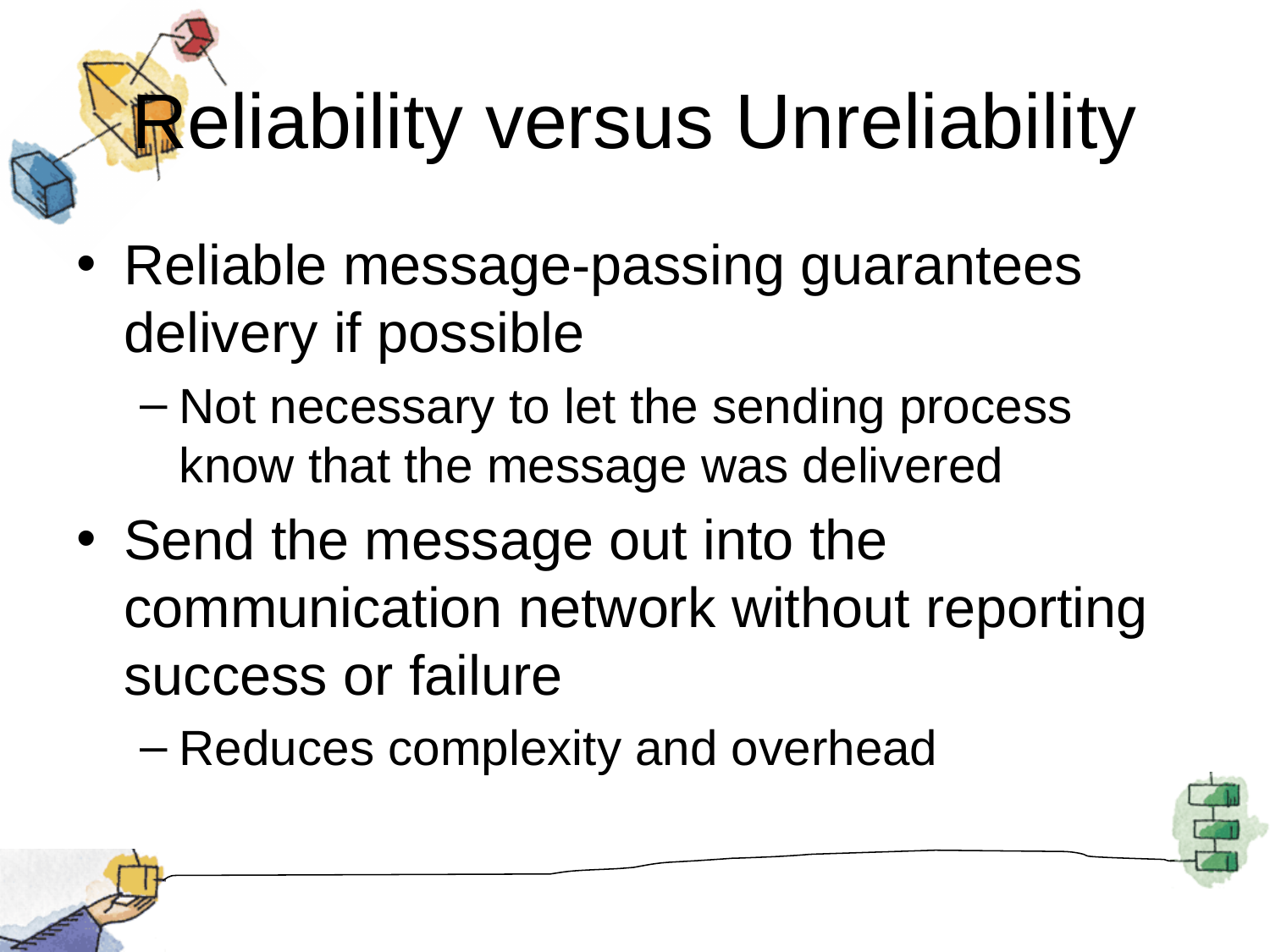

# Reliability versus Unreliability
Reliable message-passing guarantees delivery if possible
Not necessary to let the sending process know that the message was delivered
Send the message out into the communication network without reporting success or failure
Reduces complexity and overhead